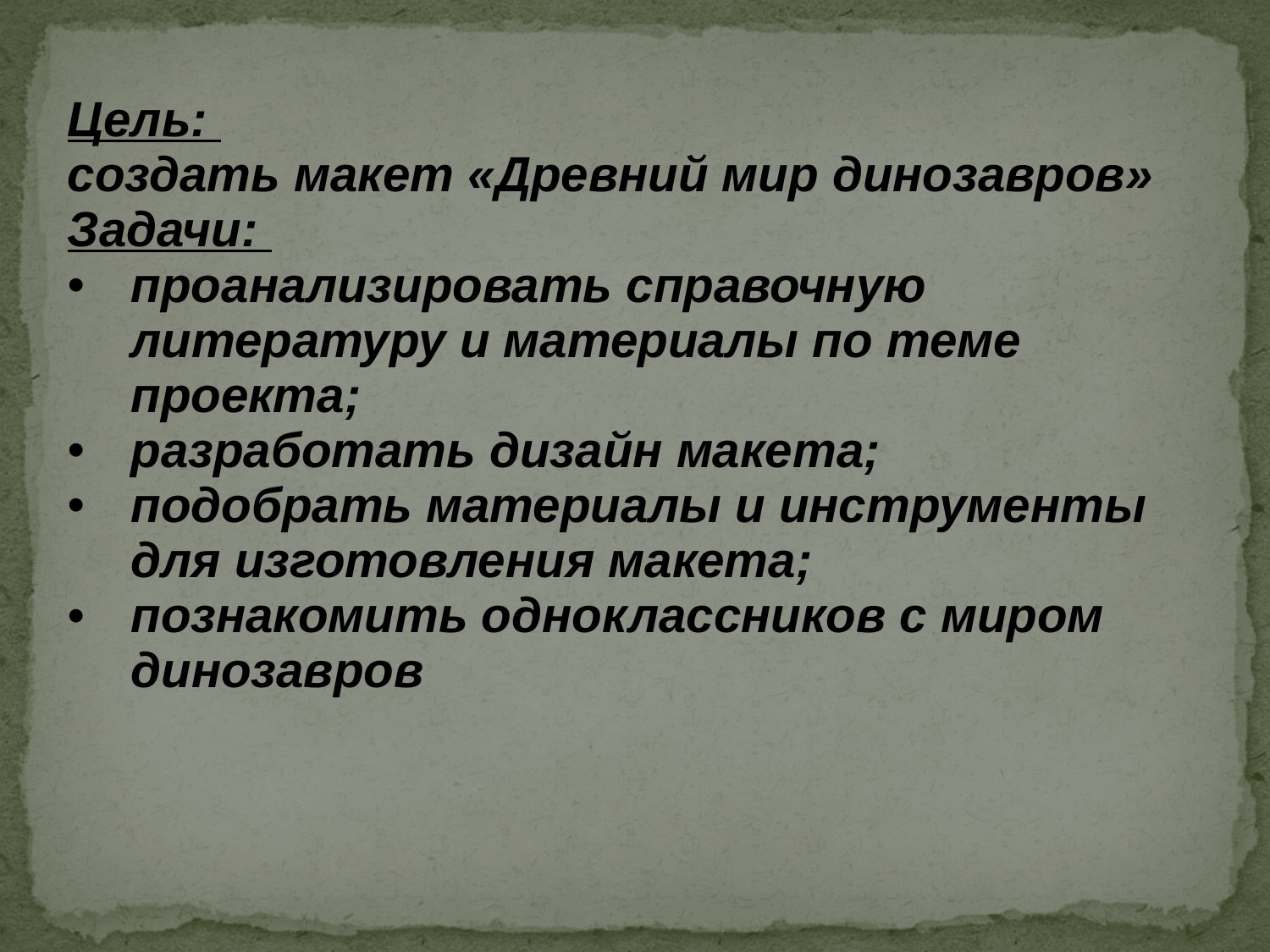

Цель:
создать макет «Древний мир динозавров»
Задачи:
проанализировать справочную литературу и материалы по теме проекта;
разработать дизайн макета;
подобрать материалы и инструменты для изготовления макета;
познакомить одноклассников с миром динозавров